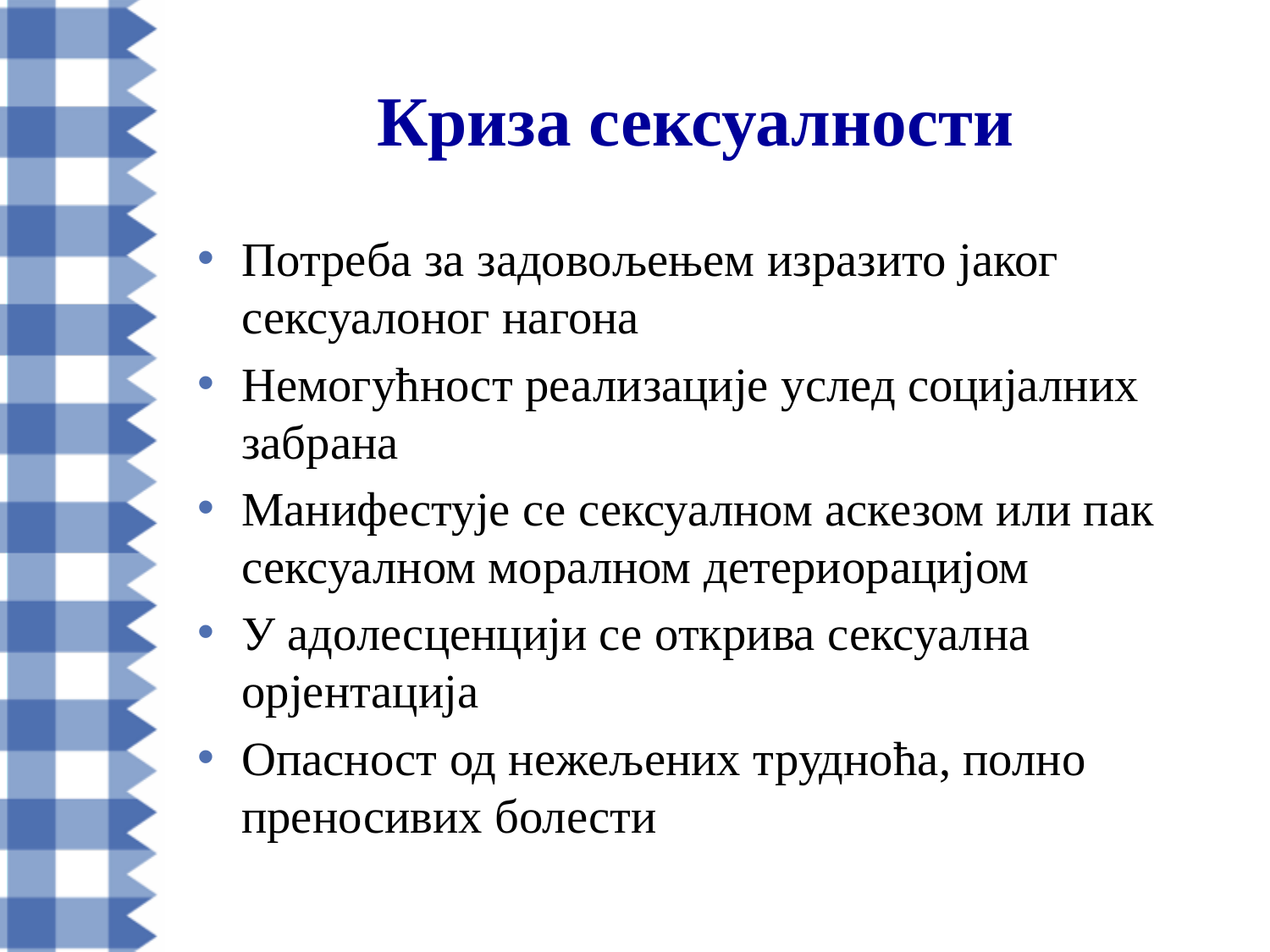

# Криза сексуалности
Потреба за задовољењем изразито јаког сексуалоног нагона
Немогућност реализације услед социјалних забрана
Манифестује се сексуалном аскезом или пак сексуалном моралном детериорацијом
У адолесценцији се открива сексуална орјентација
Опасност од нежељених трудноћа, полно преносивих болести